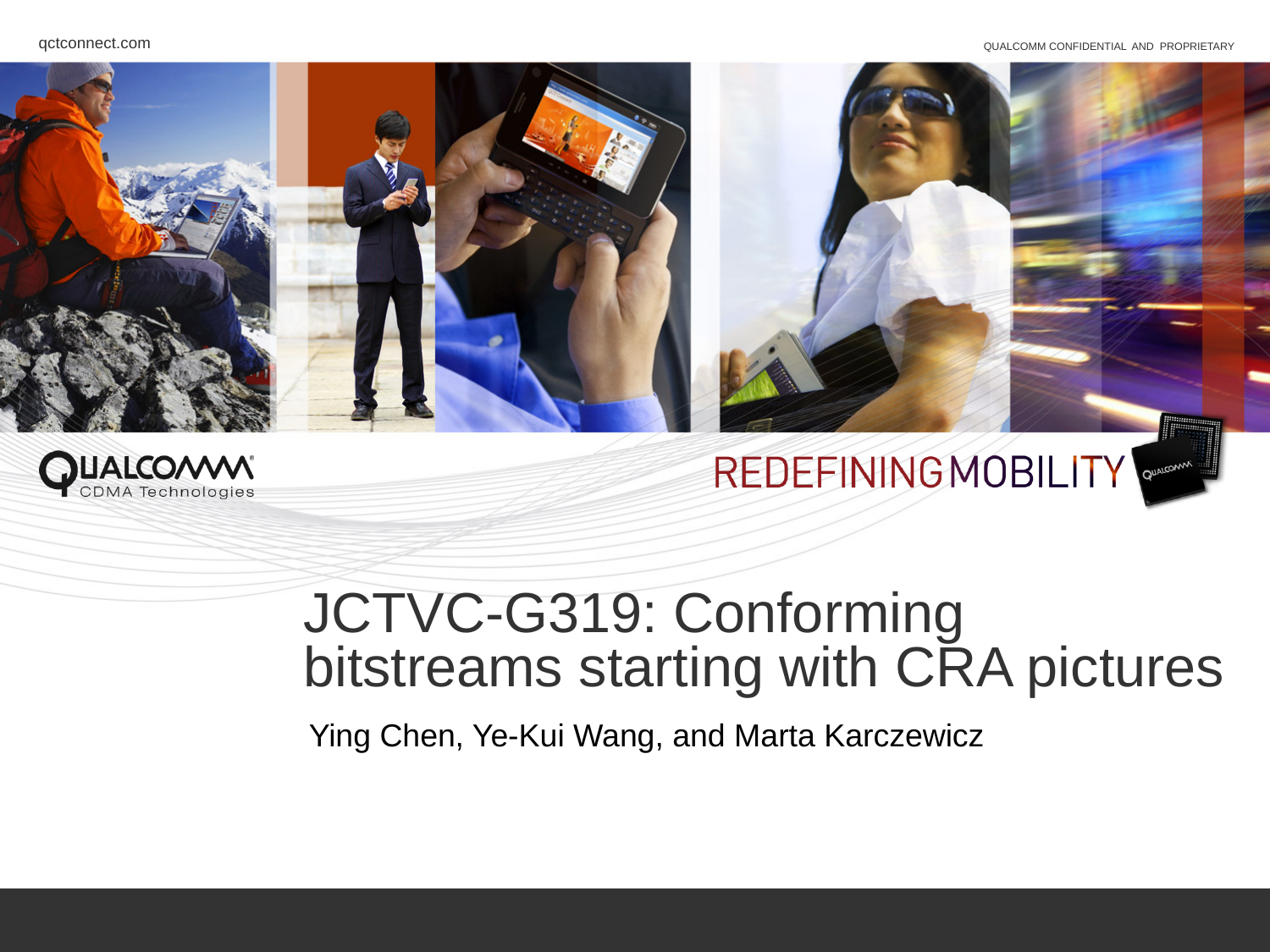

# JCTVC-G319: Conforming bitstreams starting with CRA pictures
Ying Chen, Ye-Kui Wang, and Marta Karczewicz